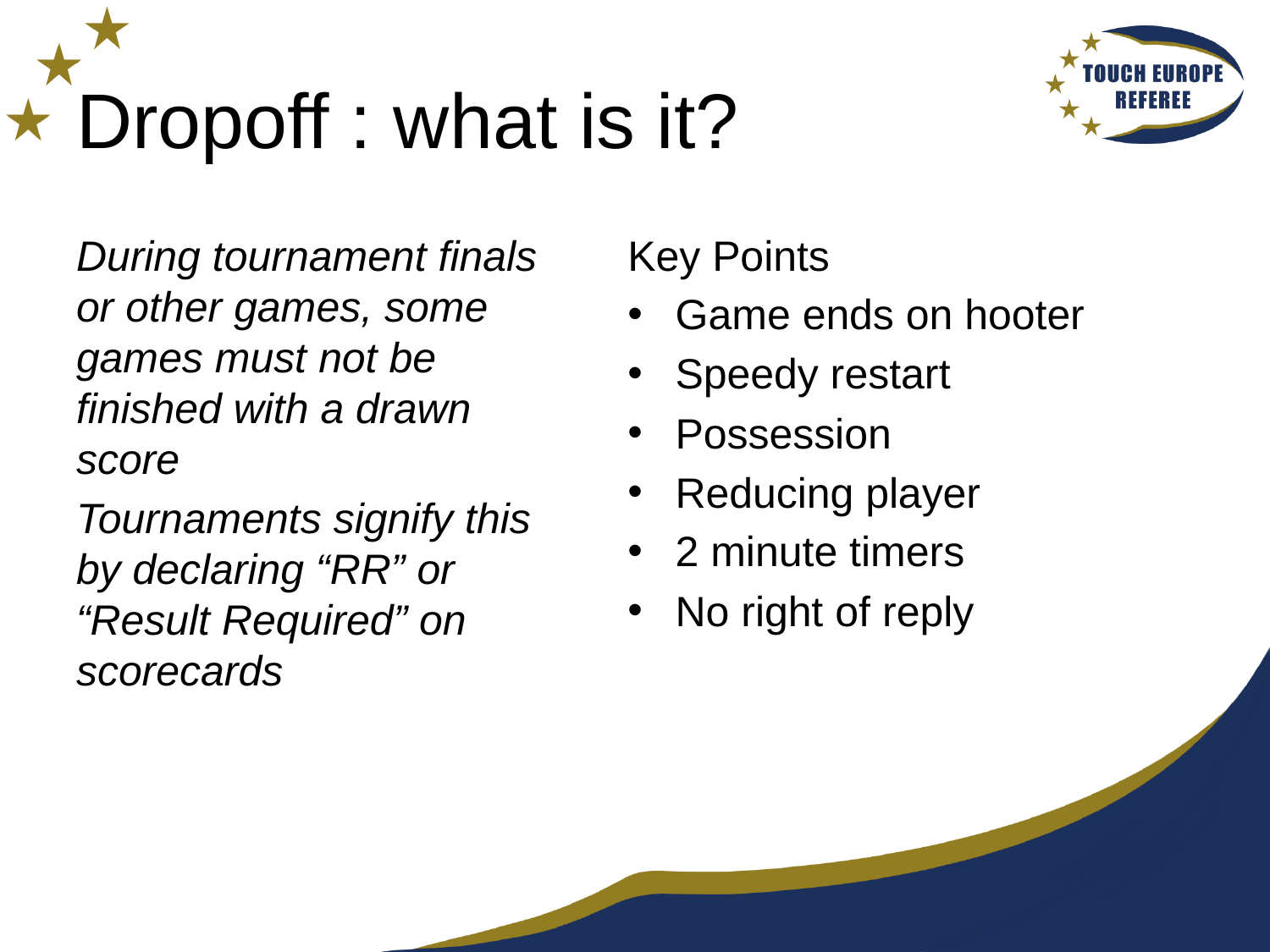

# Dropoff : what is it?
During tournament finals or other games, some games must not be finished with a drawn score
Tournaments signify this by declaring “RR” or “Result Required” on scorecards
Key Points
Game ends on hooter
Speedy restart
Possession
Reducing player
2 minute timers
No right of reply